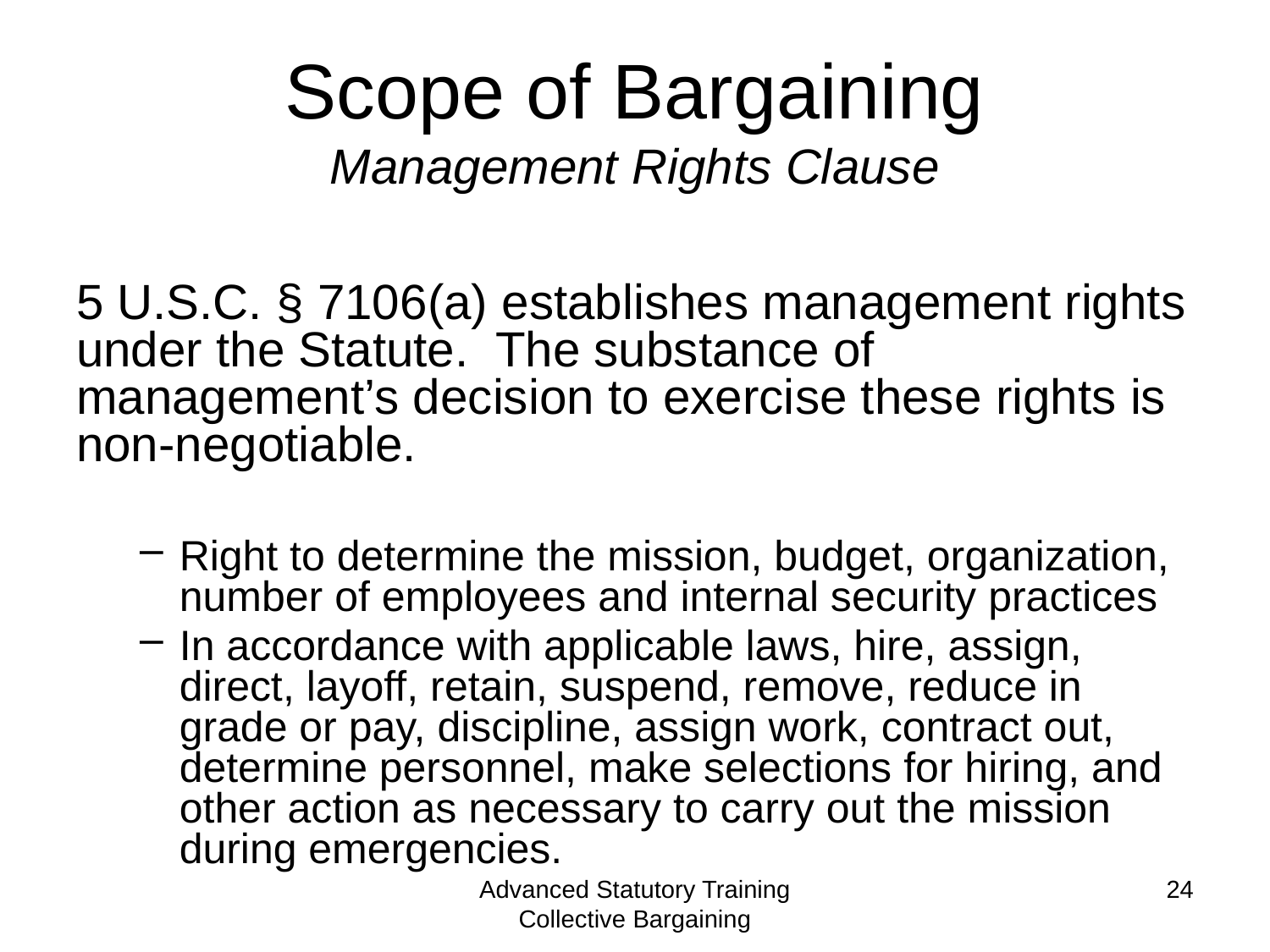

# Scope of Bargaining Management Rights Clause
5 U.S.C. § 7106(a) establishes management rights under the Statute.  The substance of management’s decision to exercise these rights is non-negotiable.
Right to determine the mission, budget, organization, number of employees and internal security practices
In accordance with applicable laws, hire, assign, direct, layoff, retain, suspend, remove, reduce in grade or pay, discipline, assign work, contract out, determine personnel, make selections for hiring, and other action as necessary to carry out the mission during emergencies.
Advanced Statutory Training Collective Bargaining
24